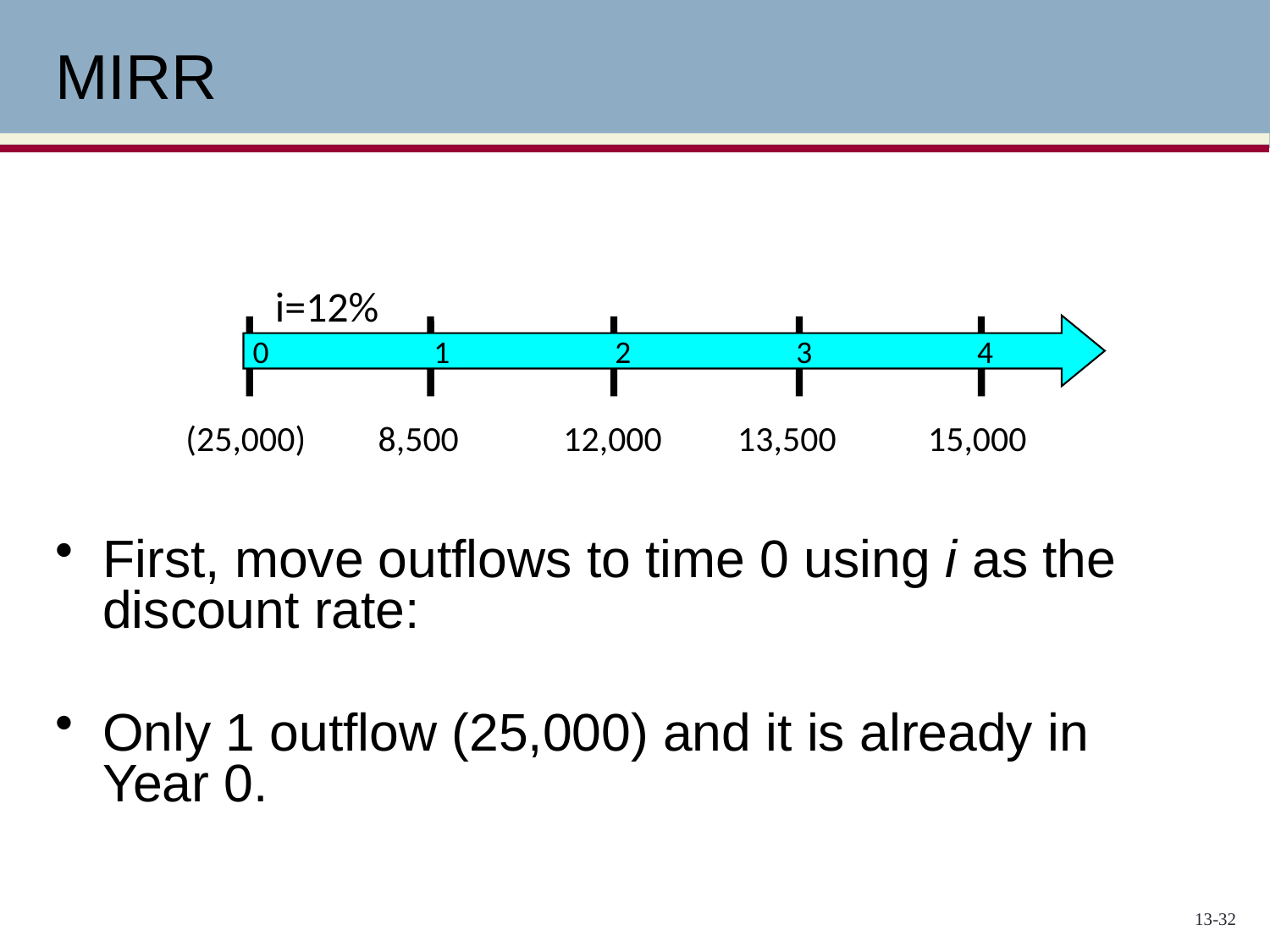

MIRR

First, move outflows to time 0 using i as the discount rate:

Only 1 outflow (25,000) and it is already in Year 0.
i=12%

0                       1                       2                       3                       4
(25,000)
8,500
12,000
13,500
15,000